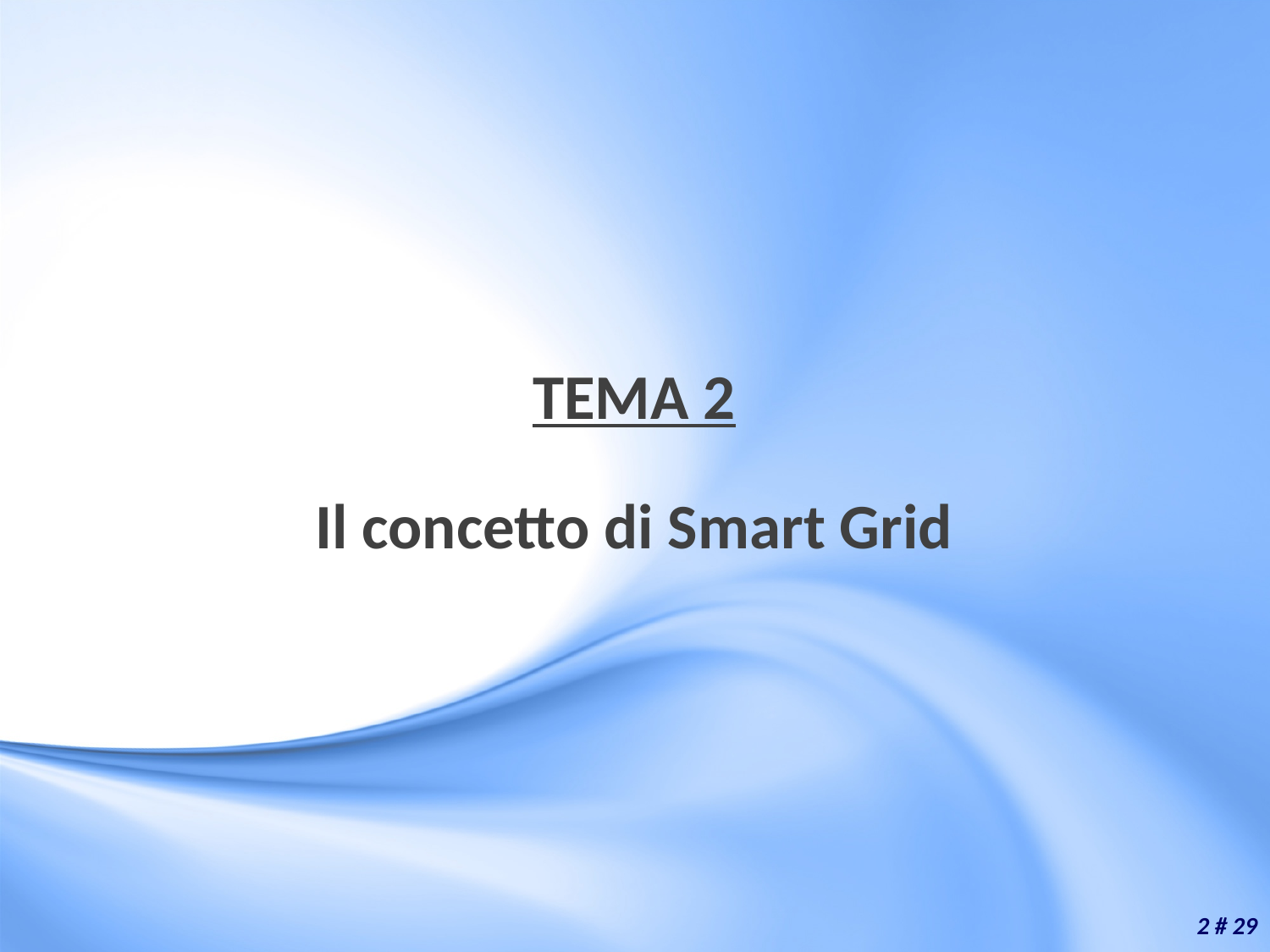

TEMA 2
Il concetto di Smart Grid
2 # 29